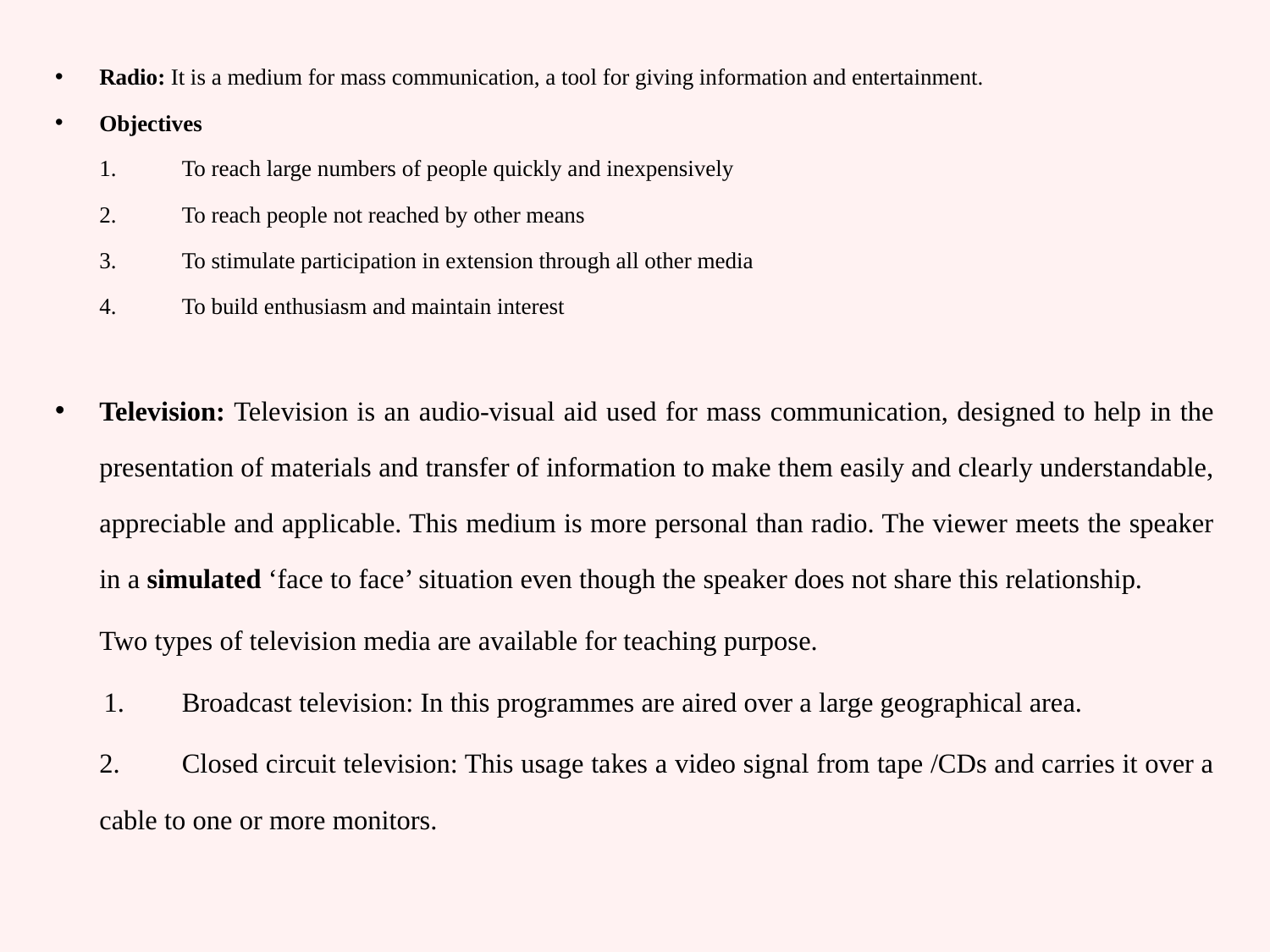

Radio: It is a medium for mass communication, a tool for giving information and entertainment.
Objectives
	1.	To reach large numbers of people quickly and inexpensively
	2.	To reach people not reached by other means
	3.	To stimulate participation in extension through all other media
	4.	To build enthusiasm and maintain interest

Television: Television is an audio-visual aid used for mass communication, designed to help in the presentation of materials and transfer of information to make them easily and clearly understandable, appreciable and applicable. This medium is more personal than radio. The viewer meets the speaker in a simulated ‘face to face’ situation even though the speaker does not share this relationship.
	Two types of television media are available for teaching purpose.
       1.	Broadcast television: In this programmes are aired over a large geographical area.
	2.	Closed circuit television: This usage takes a video signal from tape /CDs and carries it over a cable to one or more monitors.